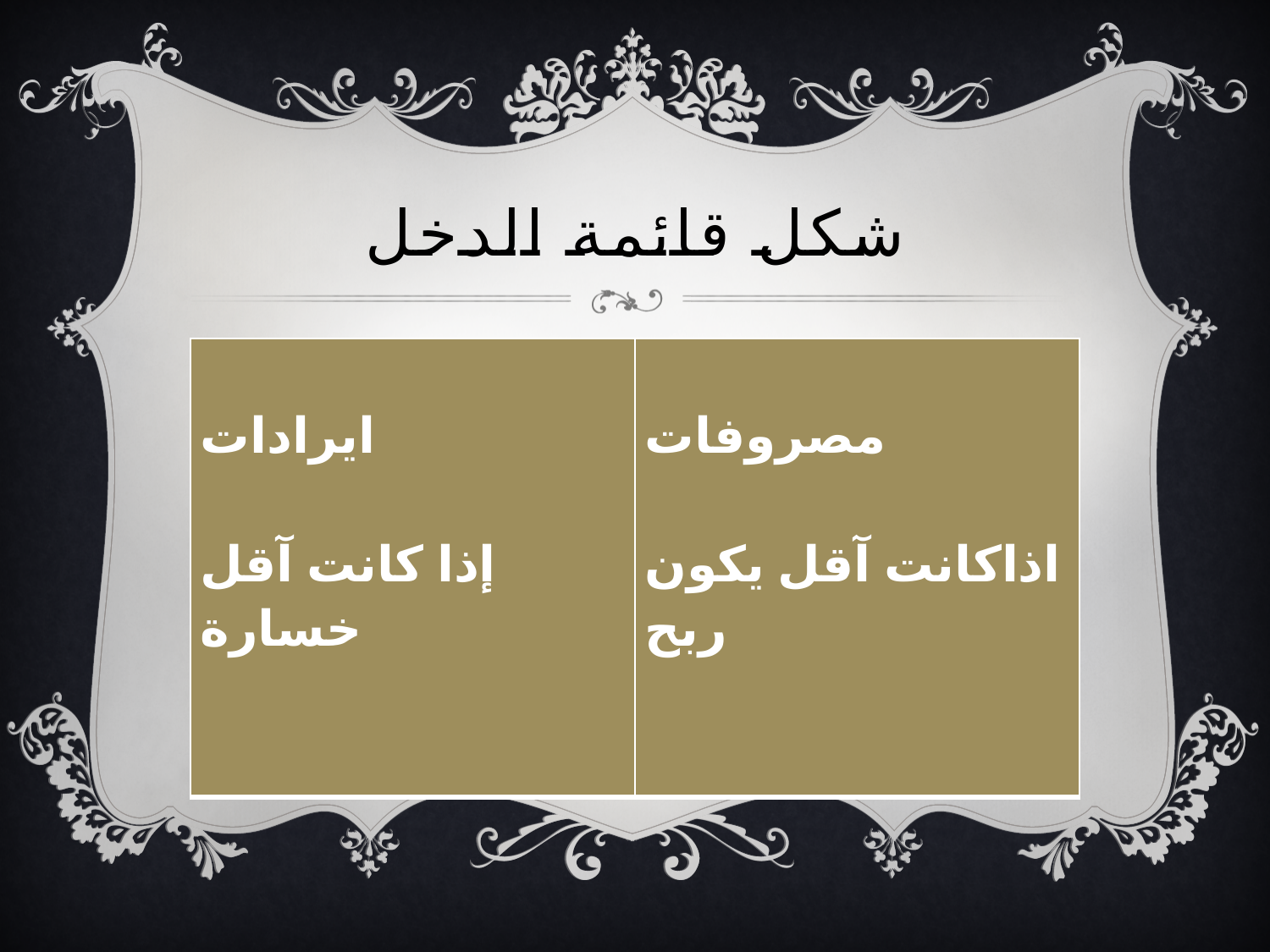

# شكل قائمة الدخل
| ايرادات إذا كانت آقل خسارة | مصروفات اذاكانت آقل يكون ربح |
| --- | --- |